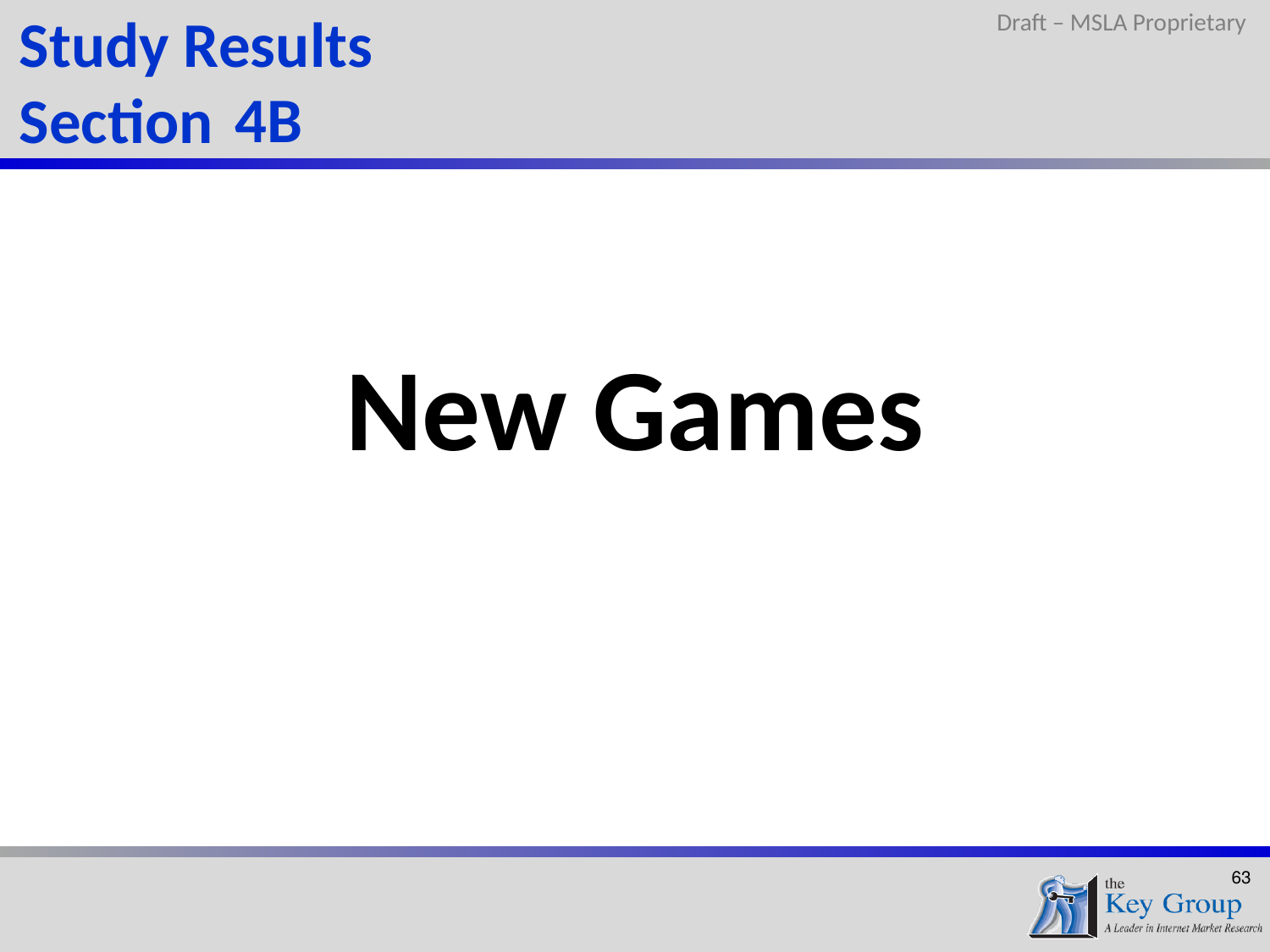

Draft – MSLA Proprietary
4B
New Games